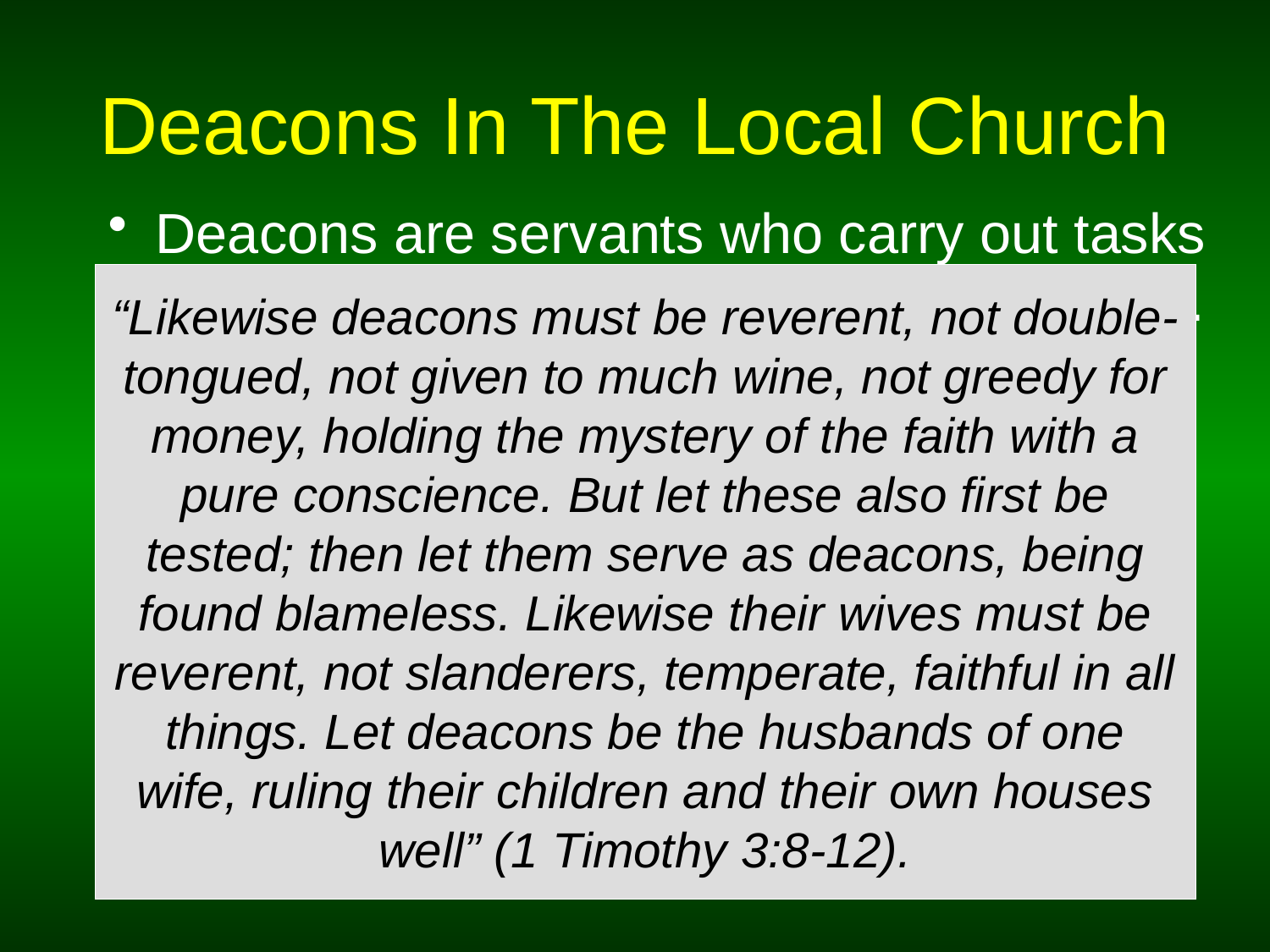

# Deacons In The Local Church
Deacons are servants who carry out tasks assigned by the elders in the local church.
Members of the church must meet certain qualifications to serve as deacons.
“Likewise deacons must be reverent, not double-tongued, not given to much wine, not greedy for money, holding the mystery of the faith with a pure conscience. But let these also first be tested; then let them serve as deacons, being found blameless. Likewise their wives must be reverent, not slanderers, temperate, faithful in all things. Let deacons be the husbands of one wife, ruling their children and their own houses well” (1 Timothy 3:8-12).